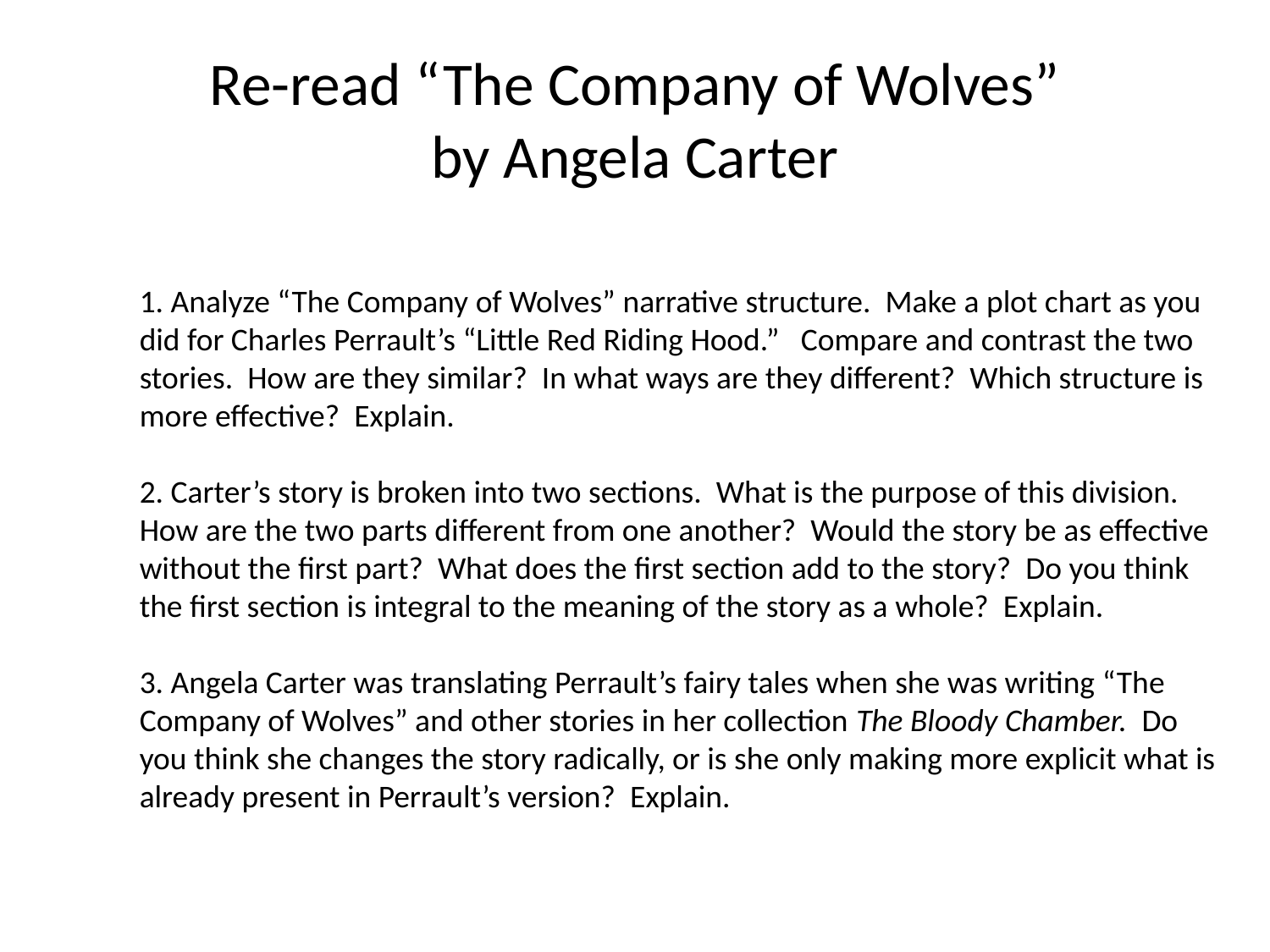

# Re-read “The Company of Wolves” by Angela Carter
1. Analyze “The Company of Wolves” narrative structure.  Make a plot chart as you did for Charles Perrault’s “Little Red Riding Hood.”   Compare and contrast the two stories.  How are they similar?  In what ways are they different?  Which structure is more effective?  Explain.

2. Carter’s story is broken into two sections.  What is the purpose of this division. How are the two parts different from one another?  Would the story be as effective without the first part?  What does the first section add to the story?  Do you think the first section is integral to the meaning of the story as a whole?  Explain.

3. Angela Carter was translating Perrault’s fairy tales when she was writing “The Company of Wolves” and other stories in her collection The Bloody Chamber.  Do you think she changes the story radically, or is she only making more explicit what is already present in Perrault’s version?  Explain.